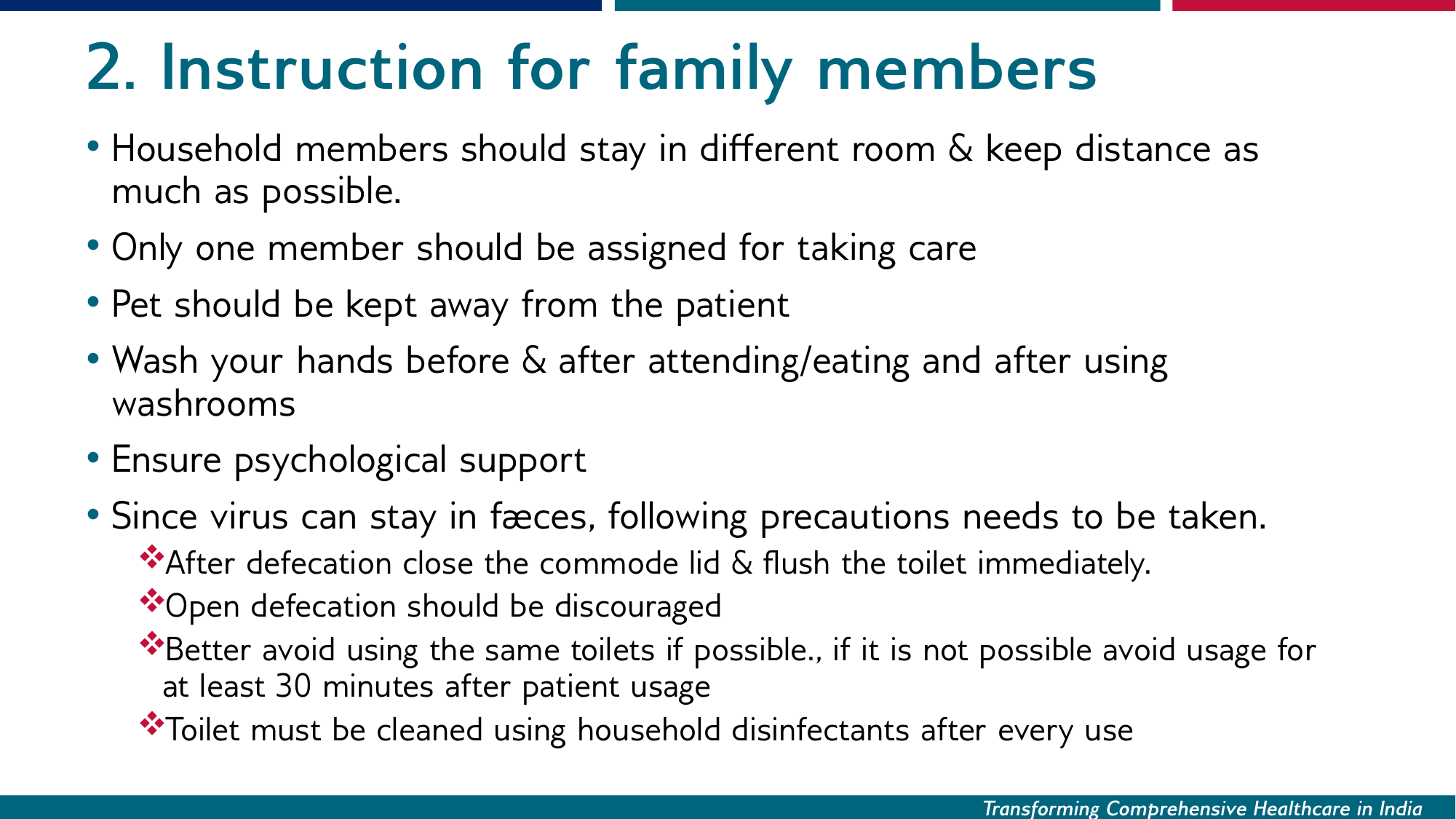

# 2. Instruction for family members
Household members should stay in different room & keep distance as much as possible.
Only one member should be assigned for taking care
Pet should be kept away from the patient
Wash your hands before & after attending/eating and after using washrooms
Ensure psychological support
Since virus can stay in faeces, following precautions needs to be taken.
After defecation close the commode lid & flush the toilet immediately.
Open defecation should be discouraged
Better avoid using the same toilets if possible., if it is not possible avoid usage for at least 30 minutes after patient usage
Toilet must be cleaned using household disinfectants after every use